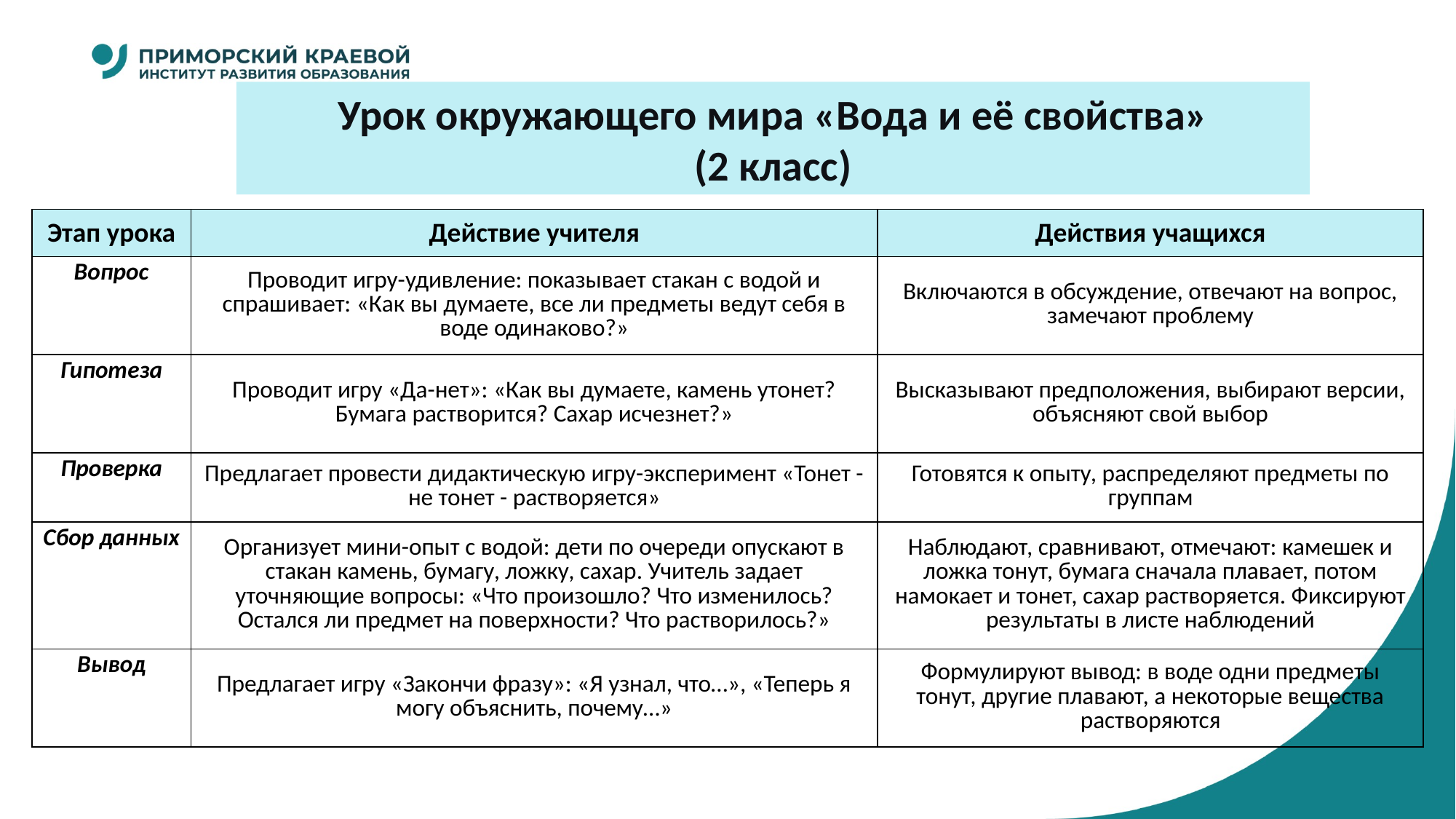

Урок окружающего мира «Вода и её свойства»
(2 класс)
| Этап урока | Действие учителя | Действия учащихся |
| --- | --- | --- |
| Вопрос | Проводит игру-удивление: показывает стакан с водой и спрашивает: «Как вы думаете, все ли предметы ведут себя в воде одинаково?» | Включаются в обсуждение, отвечают на вопрос, замечают проблему |
| Гипотеза | Проводит игру «Да-нет»: «Как вы думаете, камень утонет? Бумага растворится? Сахар исчезнет?» | Высказывают предположения, выбирают версии, объясняют свой выбор |
| Проверка | Предлагает провести дидактическую игру-эксперимент «Тонет - не тонет - растворяется» | Готовятся к опыту, распределяют предметы по группам |
| Сбор данных | Организует мини-опыт с водой: дети по очереди опускают в стакан камень, бумагу, ложку, сахар. Учитель задает уточняющие вопросы: «Что произошло? Что изменилось? Остался ли предмет на поверхности? Что растворилось?» | Наблюдают, сравнивают, отмечают: камешек и ложка тонут, бумага сначала плавает, потом намокает и тонет, сахар растворяется. Фиксируют результаты в листе наблюдений |
| Вывод | Предлагает игру «Закончи фразу»: «Я узнал, что…», «Теперь я могу объяснить, почему…» | Формулируют вывод: в воде одни предметы тонут, другие плавают, а некоторые вещества растворяются |